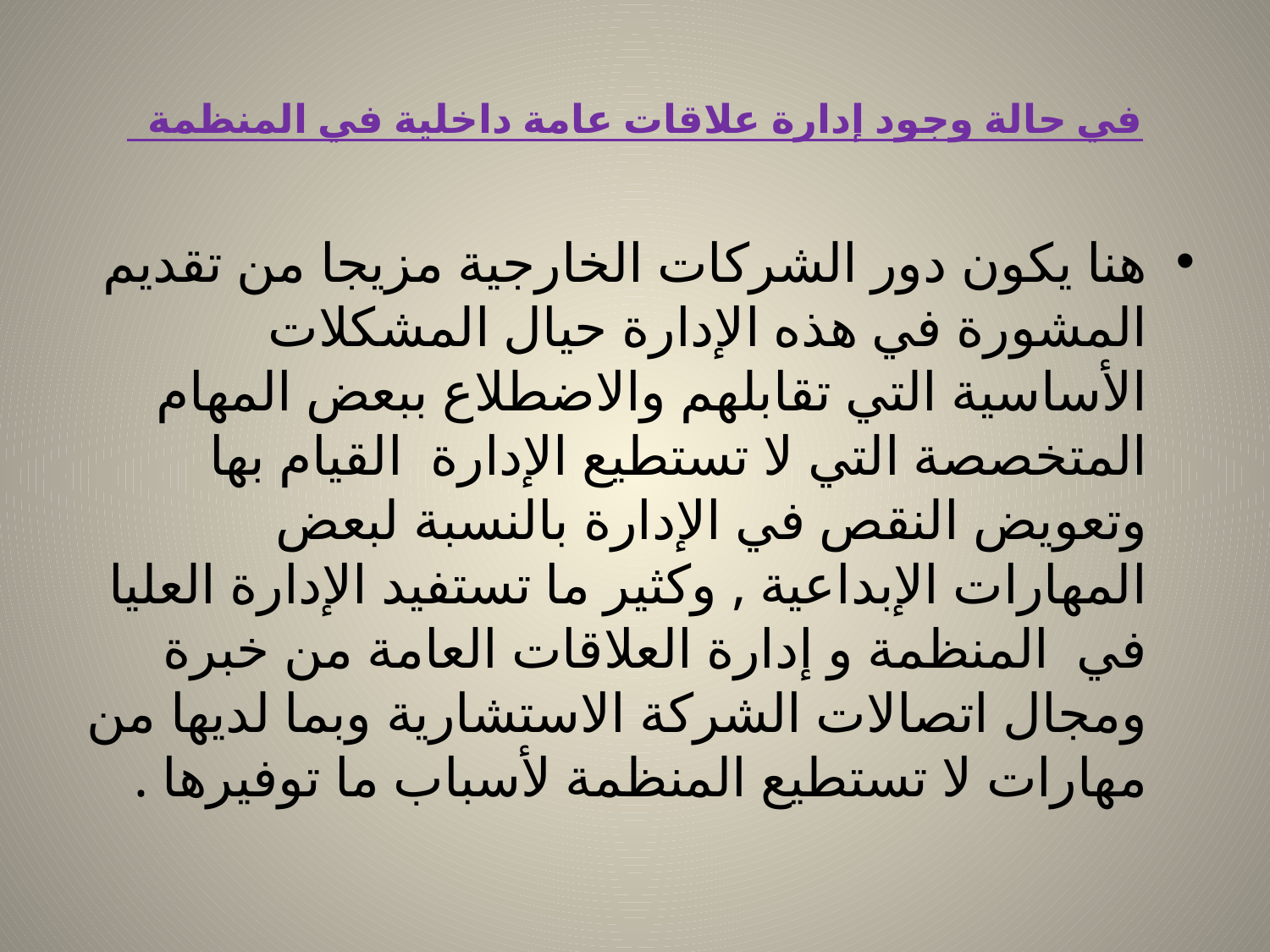

# في حالة وجود إدارة علاقات عامة داخلية في المنظمة
هنا يكون دور الشركات الخارجية مزيجا من تقديم المشورة في هذه الإدارة حيال المشكلات الأساسية التي تقابلهم والاضطلاع ببعض المهام المتخصصة التي لا تستطيع الإدارة  القيام بها وتعويض النقص في الإدارة بالنسبة لبعض المهارات الإبداعية , وكثير ما تستفيد الإدارة العليا في  المنظمة و إدارة العلاقات العامة من خبرة ومجال اتصالات الشركة الاستشارية وبما لديها من مهارات لا تستطيع المنظمة لأسباب ما توفيرها .